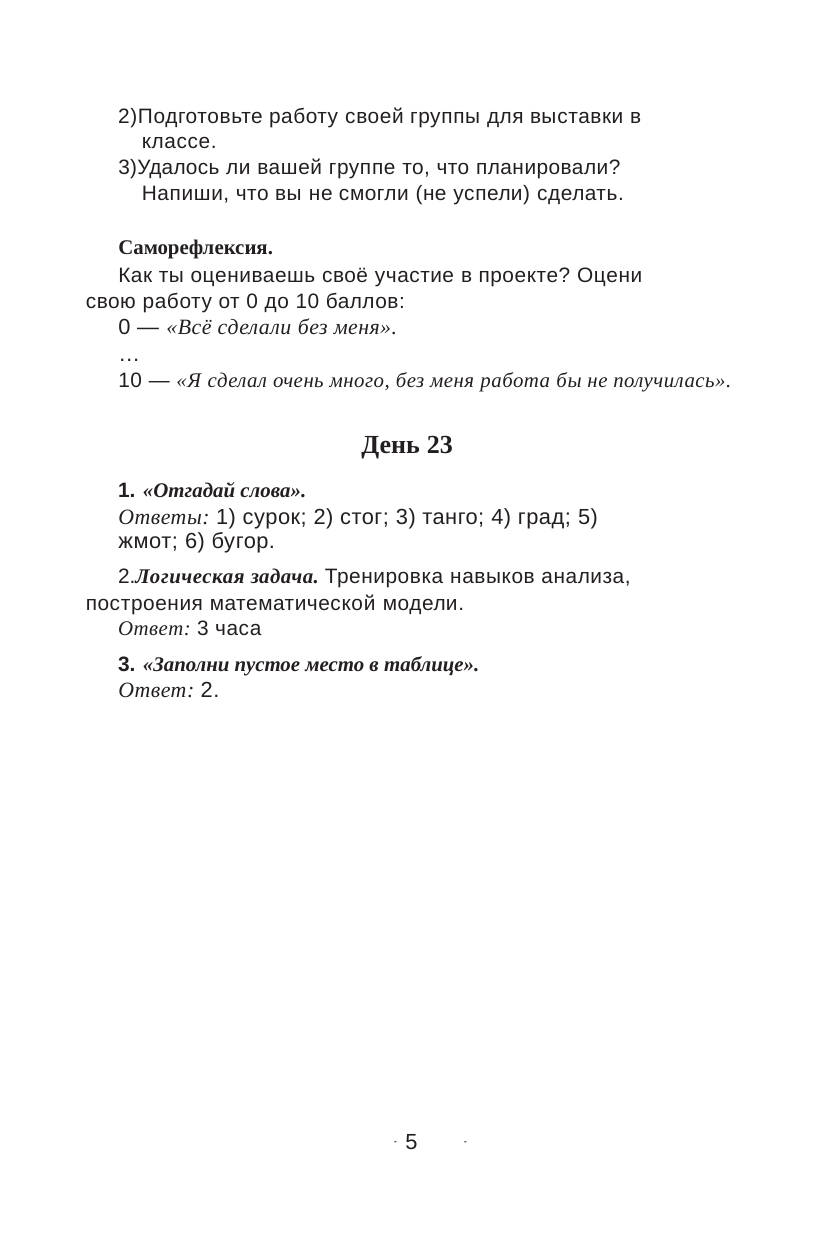

2)Подготовьте работу своей группы для выставки в
классе.
3)Удалось ли вашей группе то, что планировали?
Напиши, что вы не смогли (не успели) сделать.

Саморефлексия.
Как ты оцениваешь своё участие в проекте? Оцени
свою работу от 0 до 10 баллов:
0 — «Всё сделали без меня».
…
10 — «Я сделал очень много, без меня работа бы не получилась».
День 23
1. «Отгадай слова».
Ответы: 1) сурок; 2) стог; 3) танго; 4) град; 5)
жмот; 6) бугор.
2.Логическая задача. Тренировка навыков анализа,
построения математической модели.
Ответ: 3 часа
3. «Заполни пустое место в таблице».
Ответ: 2.
5
5